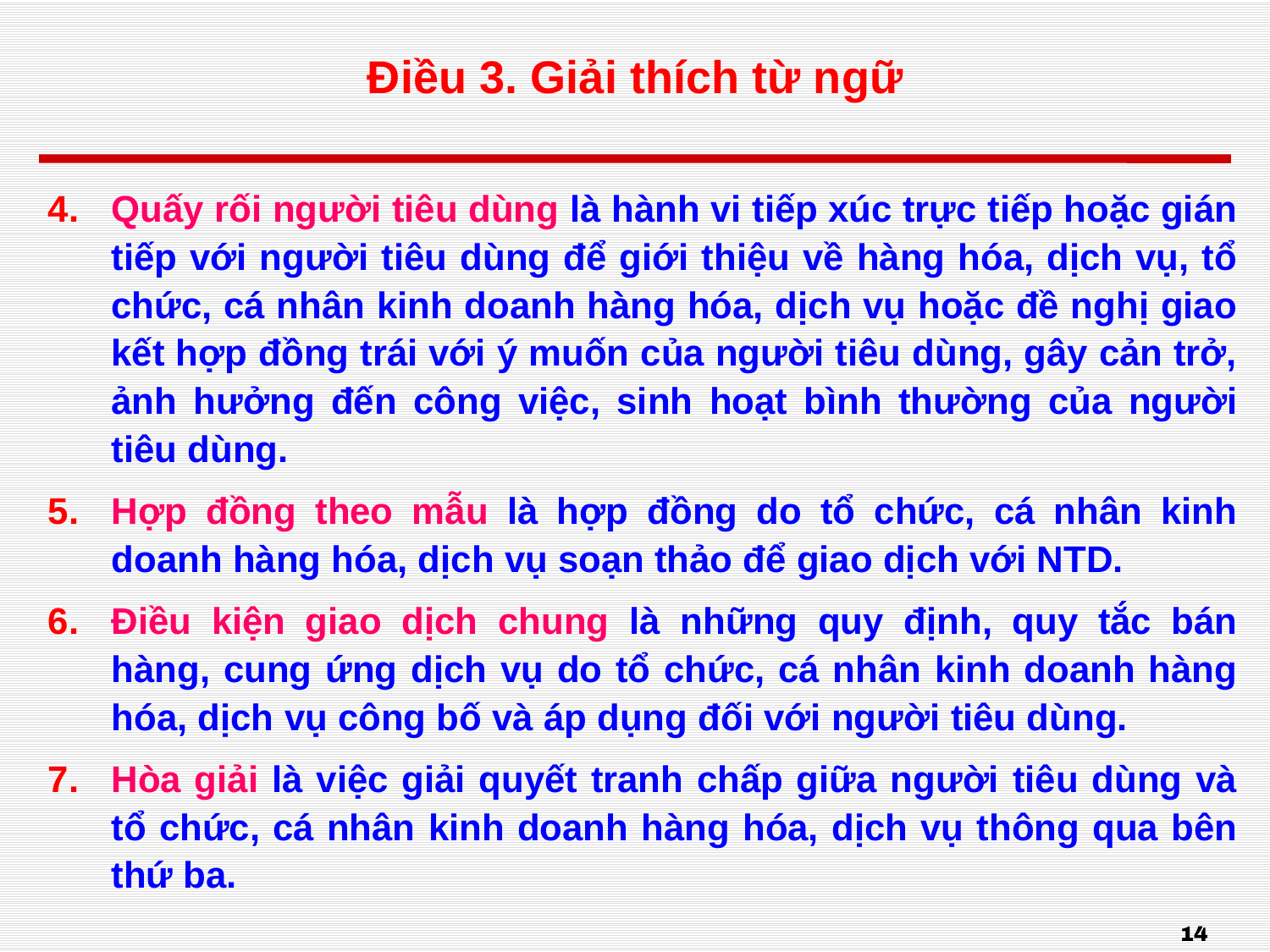

# Điều 3. Giải thích từ ngữ
Quấy rối người tiêu dùng là hành vi tiếp xúc trực tiếp hoặc gián tiếp với người tiêu dùng để giới thiệu về hàng hóa, dịch vụ, tổ chức, cá nhân kinh doanh hàng hóa, dịch vụ hoặc đề nghị giao kết hợp đồng trái với ý muốn của người tiêu dùng, gây cản trở, ảnh hưởng đến công việc, sinh hoạt bình thường của người tiêu dùng.
Hợp đồng theo mẫu là hợp đồng do tổ chức, cá nhân kinh doanh hàng hóa, dịch vụ soạn thảo để giao dịch với NTD.
Điều kiện giao dịch chung là những quy định, quy tắc bán hàng, cung ứng dịch vụ do tổ chức, cá nhân kinh doanh hàng hóa, dịch vụ công bố và áp dụng đối với người tiêu dùng.
Hòa giải là việc giải quyết tranh chấp giữa người tiêu dùng và tổ chức, cá nhân kinh doanh hàng hóa, dịch vụ thông qua bên thứ ba.